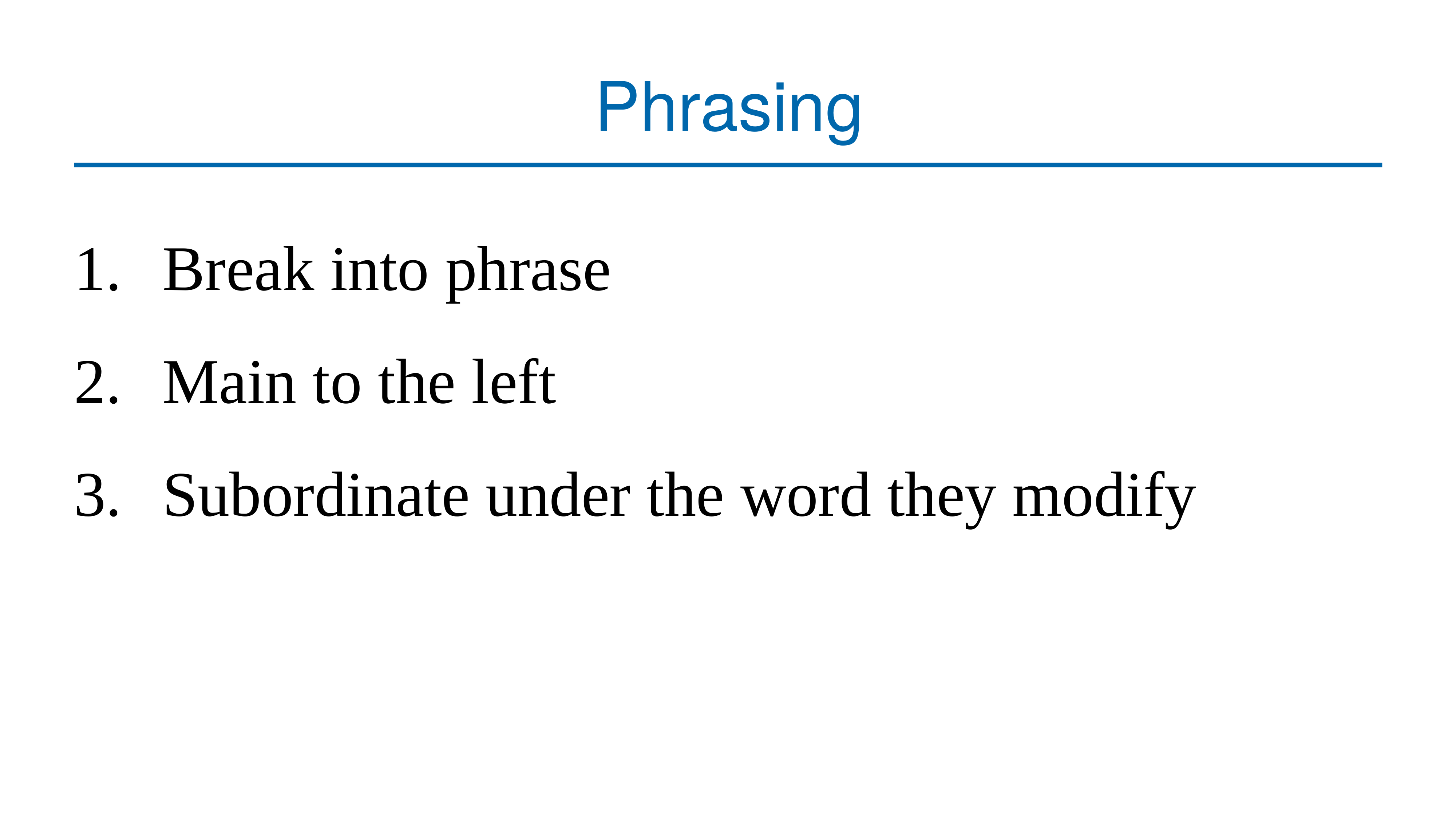

# Phrasing
Break into phrase
Main to the left
Subordinate under the word they modify